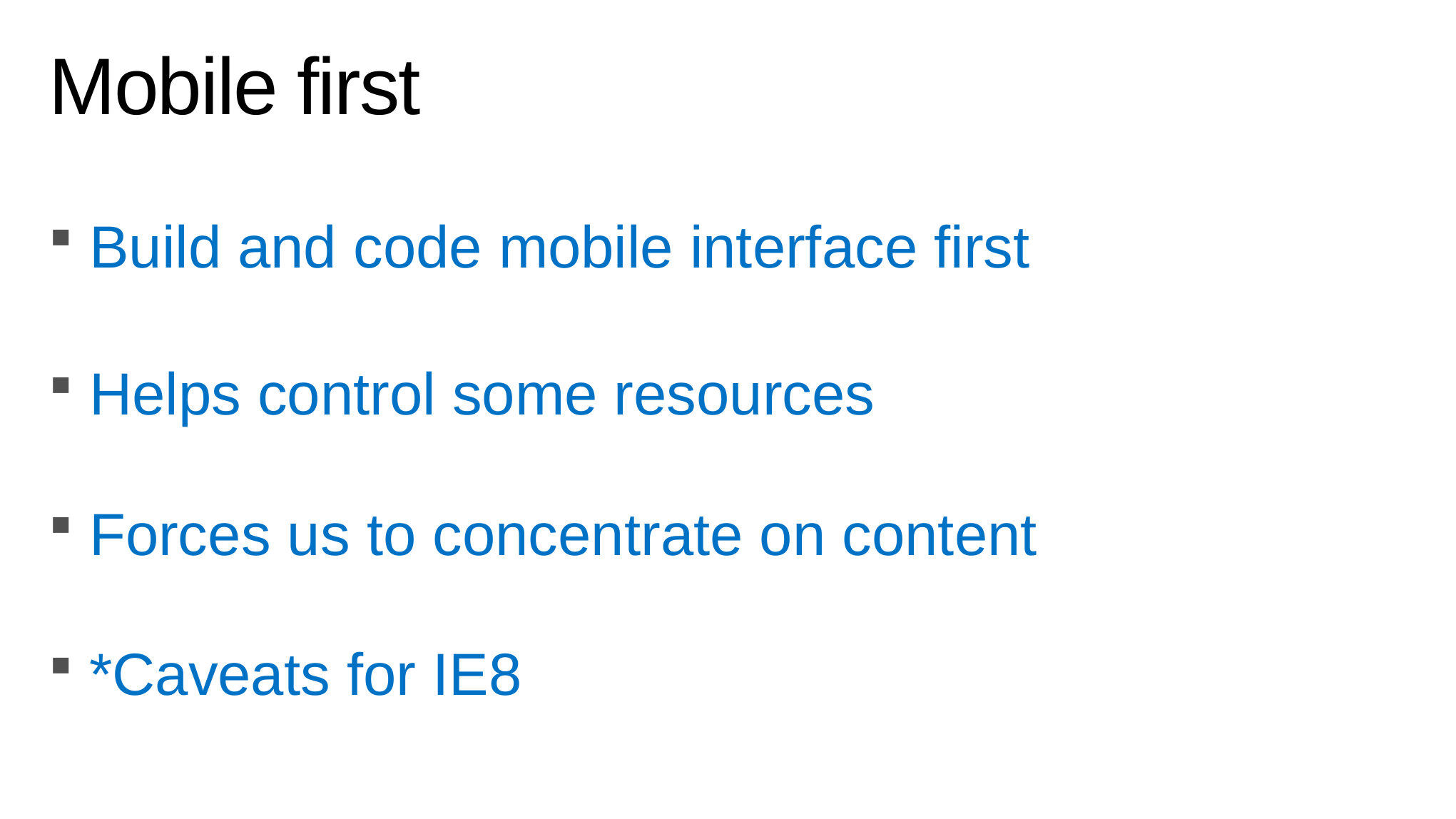

# Mobile first
Build and code mobile interface first
Helps control some resources
Forces us to concentrate on content
*Caveats for IE8